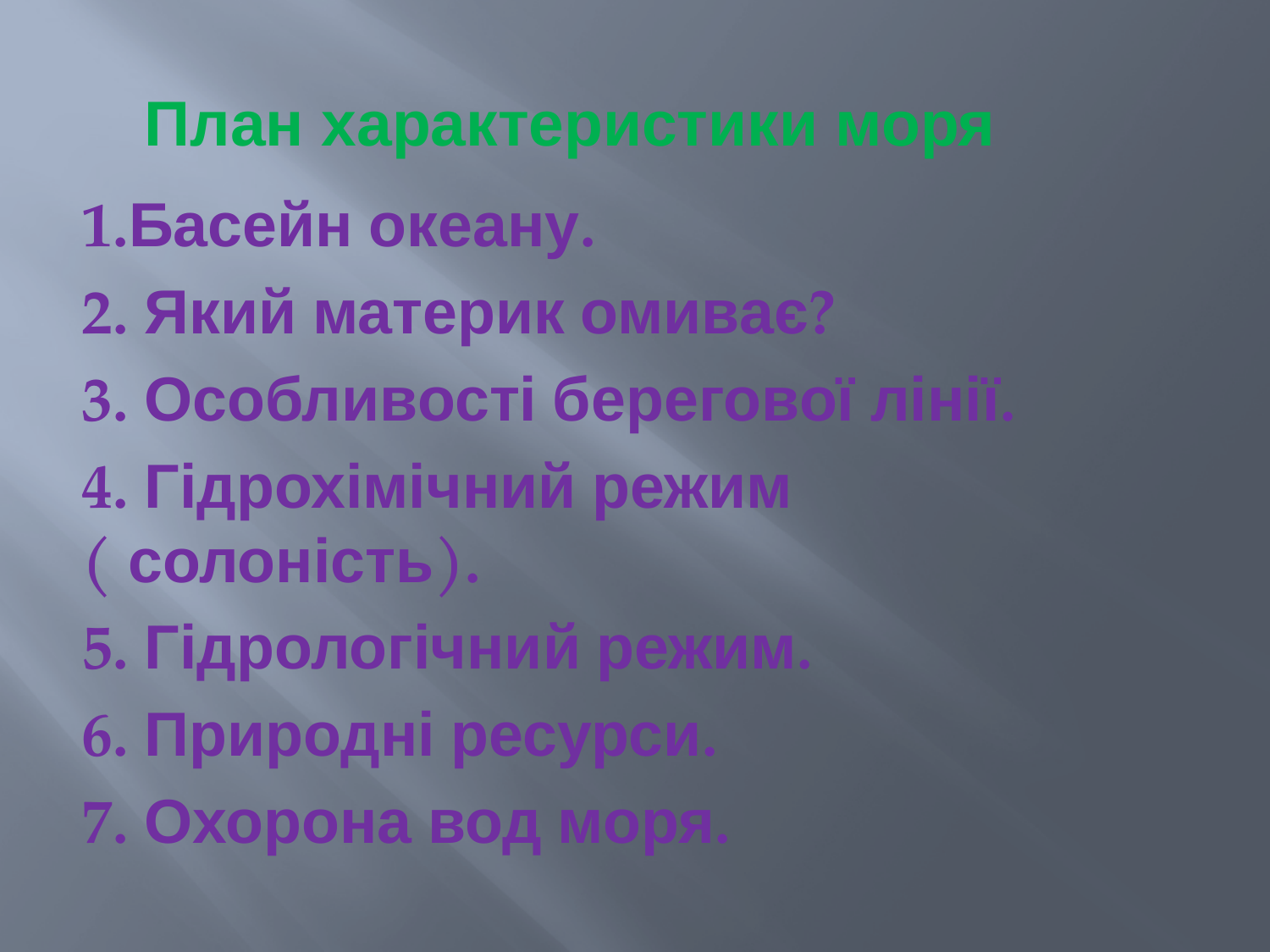

# План характеристики моря
1.Басейн океану.
2. Який материк омиває?
3. Особливості берегової лінії.
4. Гідрохімічний режим ( солоність).
5. Гідрологічний режим.
6. Природні ресурси.
7. Охорона вод моря.